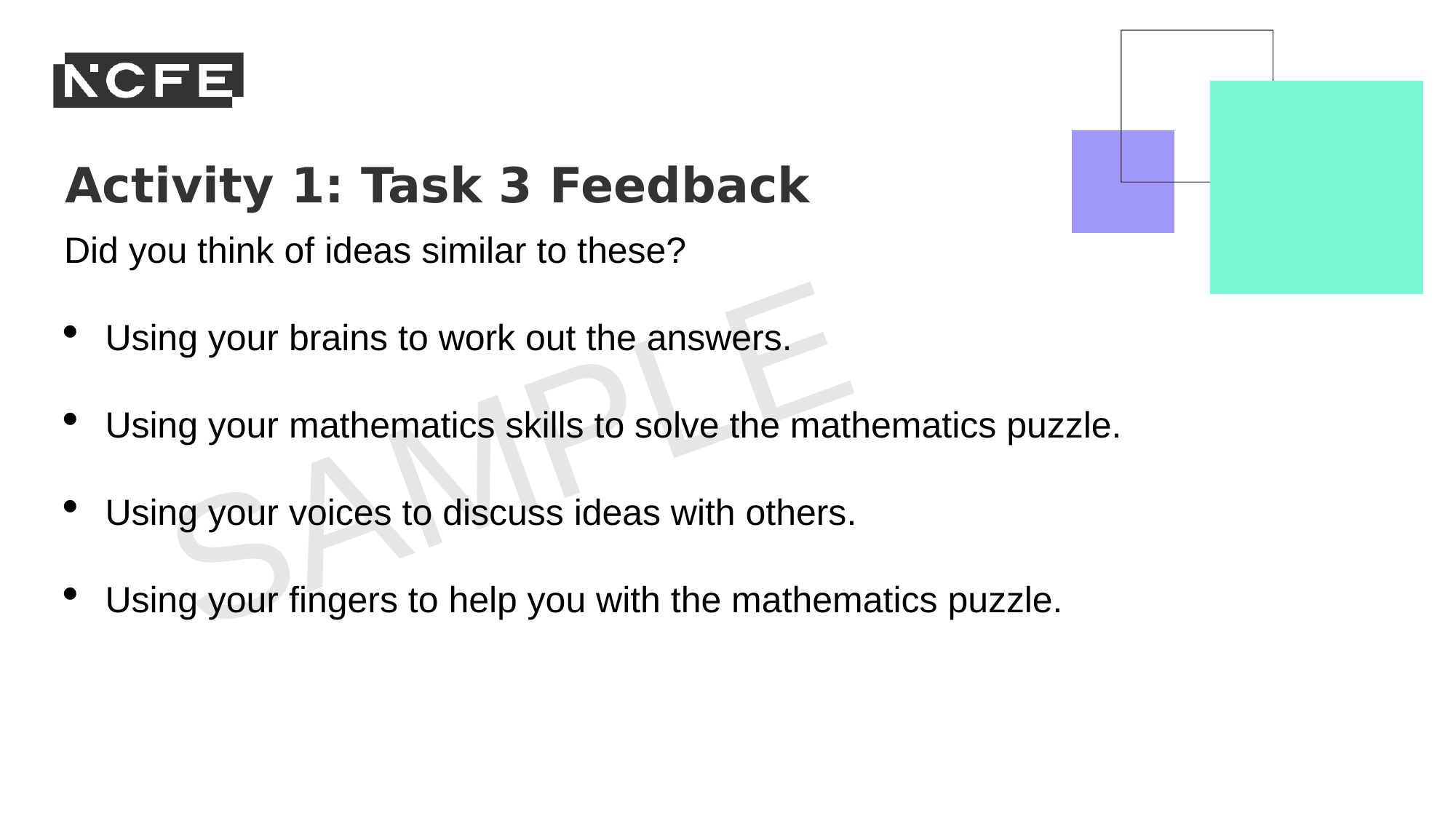

Activity 1: Task 3 Feedback
Did you think of ideas similar to these?

Using your brains to work out the answers.

Using your mathematics skills to solve the mathematics puzzle.

Using your voices to discuss ideas with others.

Using your fingers to help you with the mathematics puzzle.